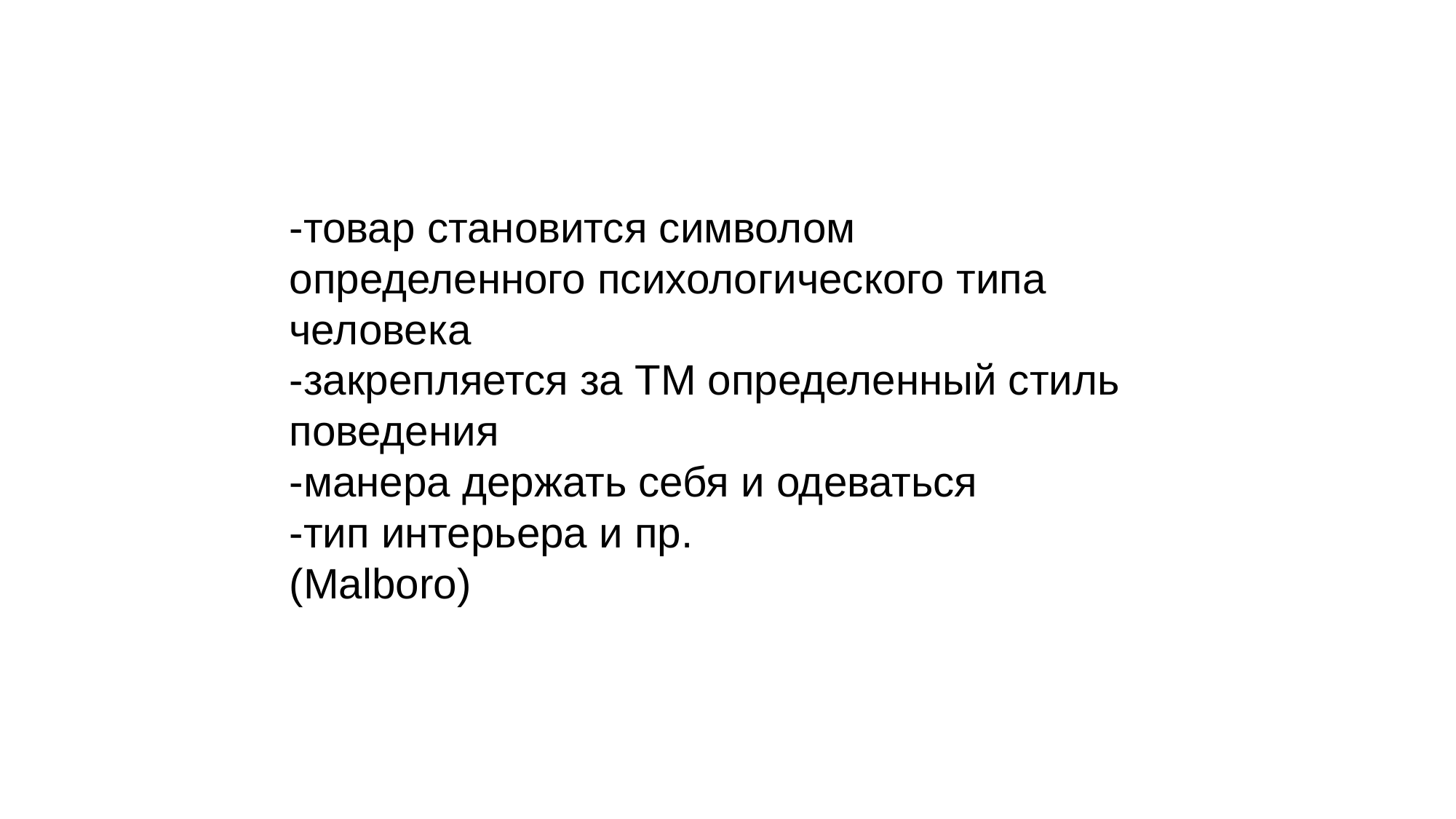

# -товар становится символом определенного психологического типа человека -закрепляется за ТМ определенный стиль поведения -манера держать себя и одеваться -тип интерьера и пр. (Malboro)